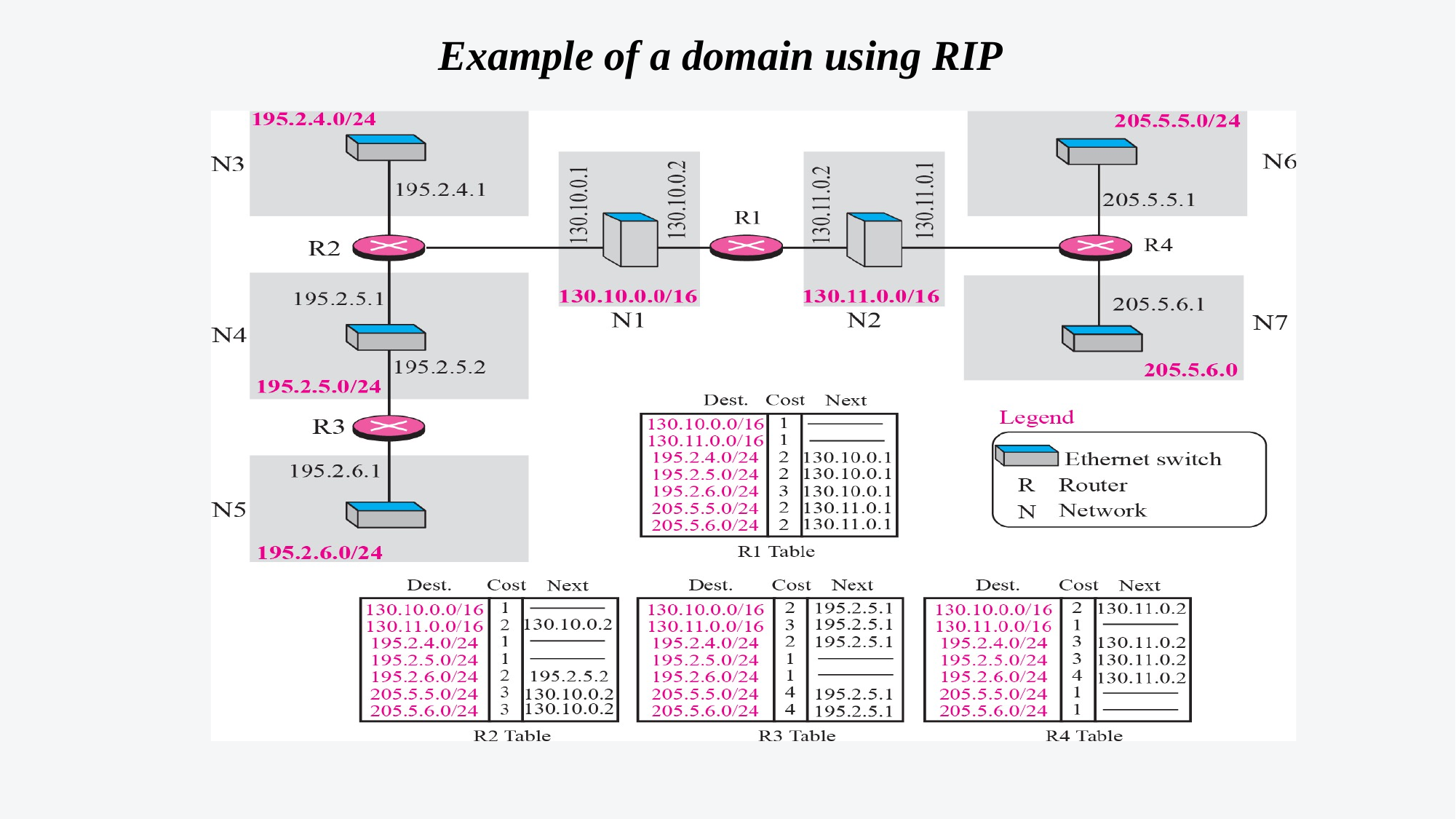

# Example of a domain using RIP